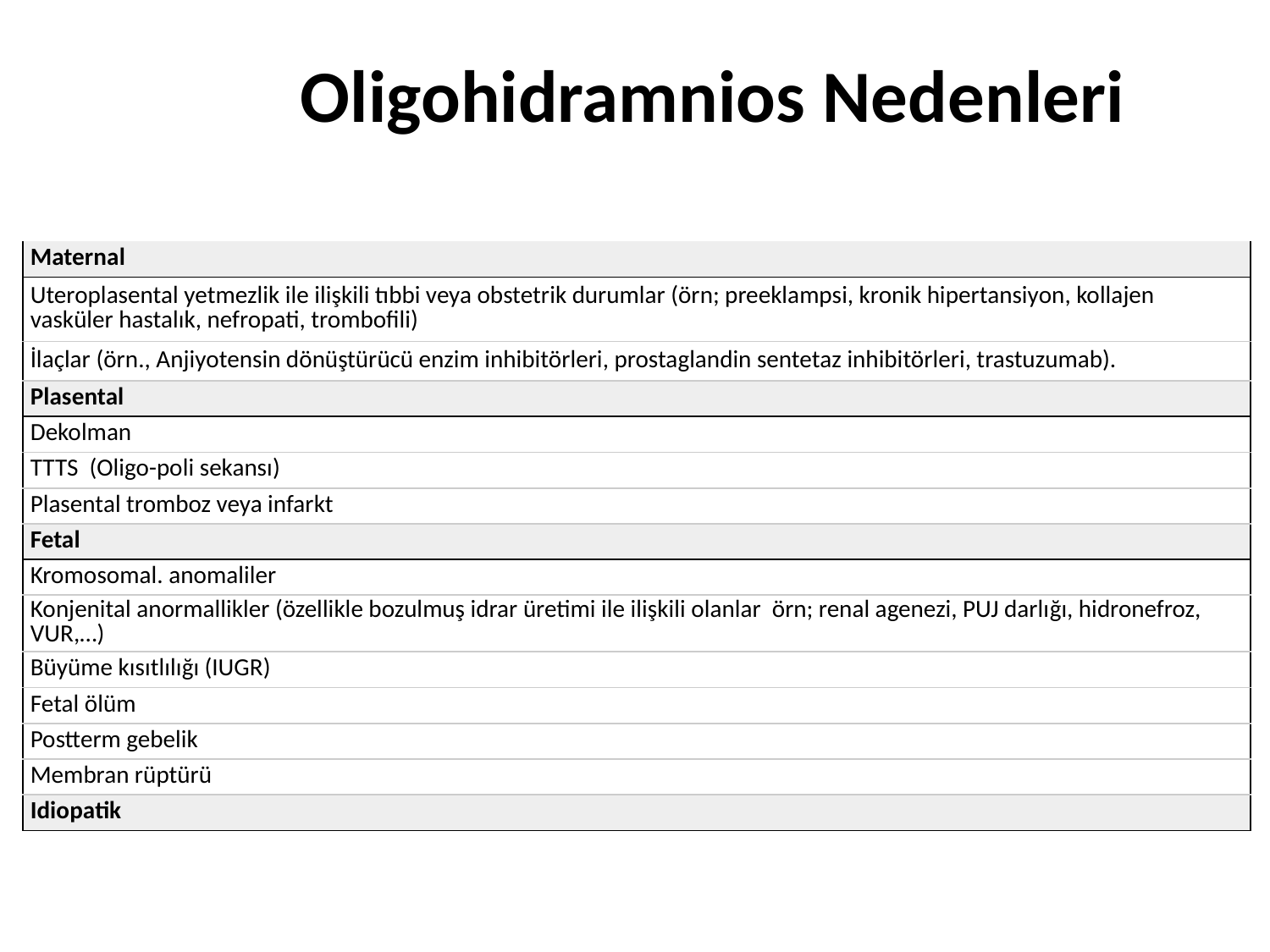

# Oligohidramnios Nedenleri
| Maternal |
| --- |
| Uteroplasental yetmezlik ile ilişkili tıbbi veya obstetrik durumlar (örn; preeklampsi, kronik hipertansiyon, kollajen vasküler hastalık, nefropati, trombofili) |
| İlaçlar (örn., Anjiyotensin dönüştürücü enzim inhibitörleri, prostaglandin sentetaz inhibitörleri, trastuzumab). |
| Plasental |
| Dekolman |
| TTTS (Oligo-poli sekansı) |
| Plasental tromboz veya infarkt |
| Fetal |
| Kromosomal. anomaliler |
| Konjenital anormallikler (özellikle bozulmuş idrar üretimi ile ilişkili olanlar örn; renal agenezi, PUJ darlığı, hidronefroz, VUR,…) |
| Büyüme kısıtlılığı (IUGR) |
| Fetal ölüm |
| Postterm gebelik |
| Membran rüptürü |
| Idiopatik |